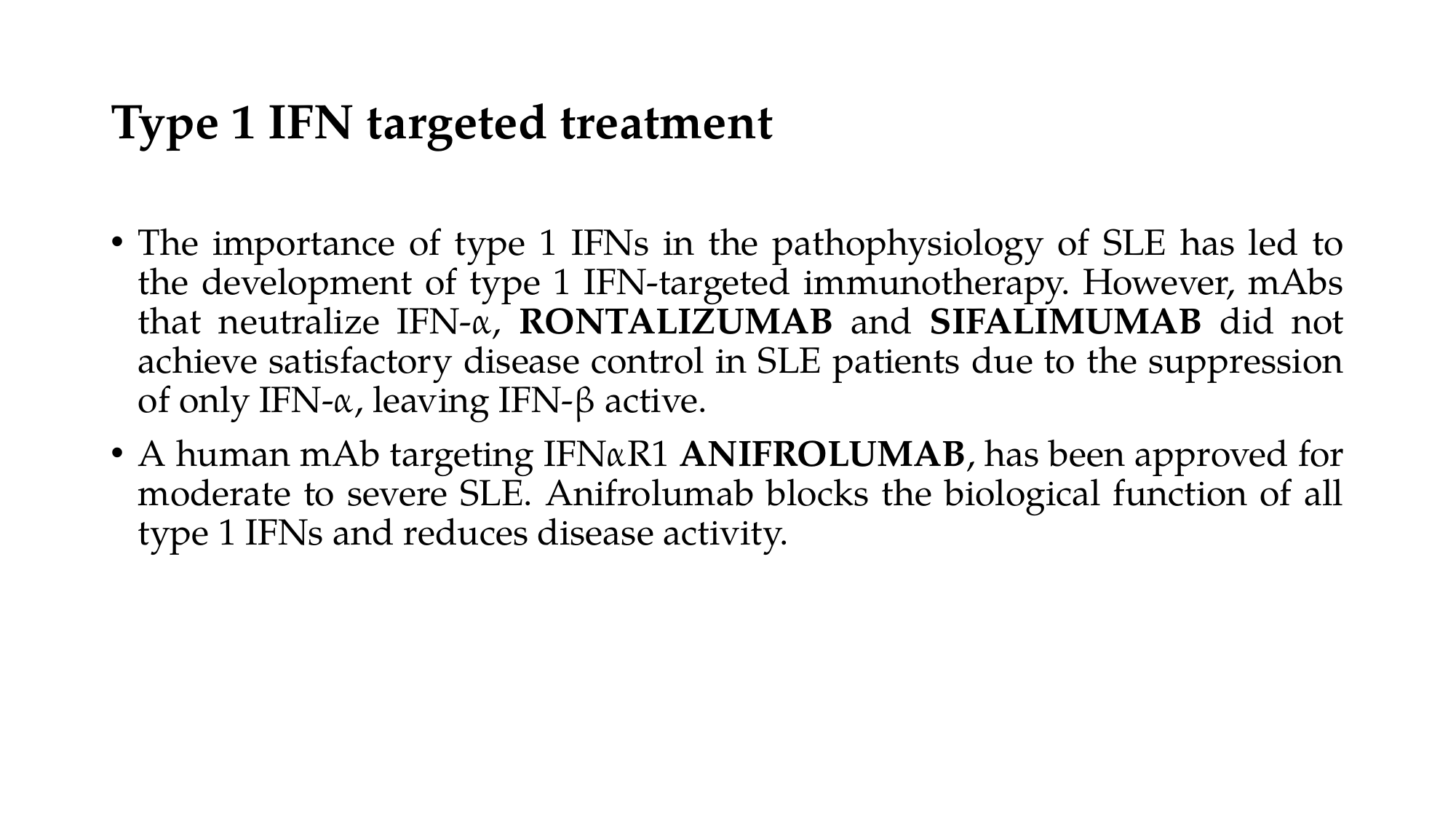

# Type 1 IFN targeted treatment
The importance of type 1 IFNs in the pathophysiology of SLE has led to the development of type 1 IFN-targeted immunotherapy. However, mAbs that neutralize IFN-α, RONTALIZUMAB and SIFALIMUMAB did not achieve satisfactory disease control in SLE patients due to the suppression of only IFN-α, leaving IFN-β active.
A human mAb targeting IFNαR1 ANIFROLUMAB, has been approved for moderate to severe SLE. Anifrolumab blocks the biological function of all type 1 IFNs and reduces disease activity.